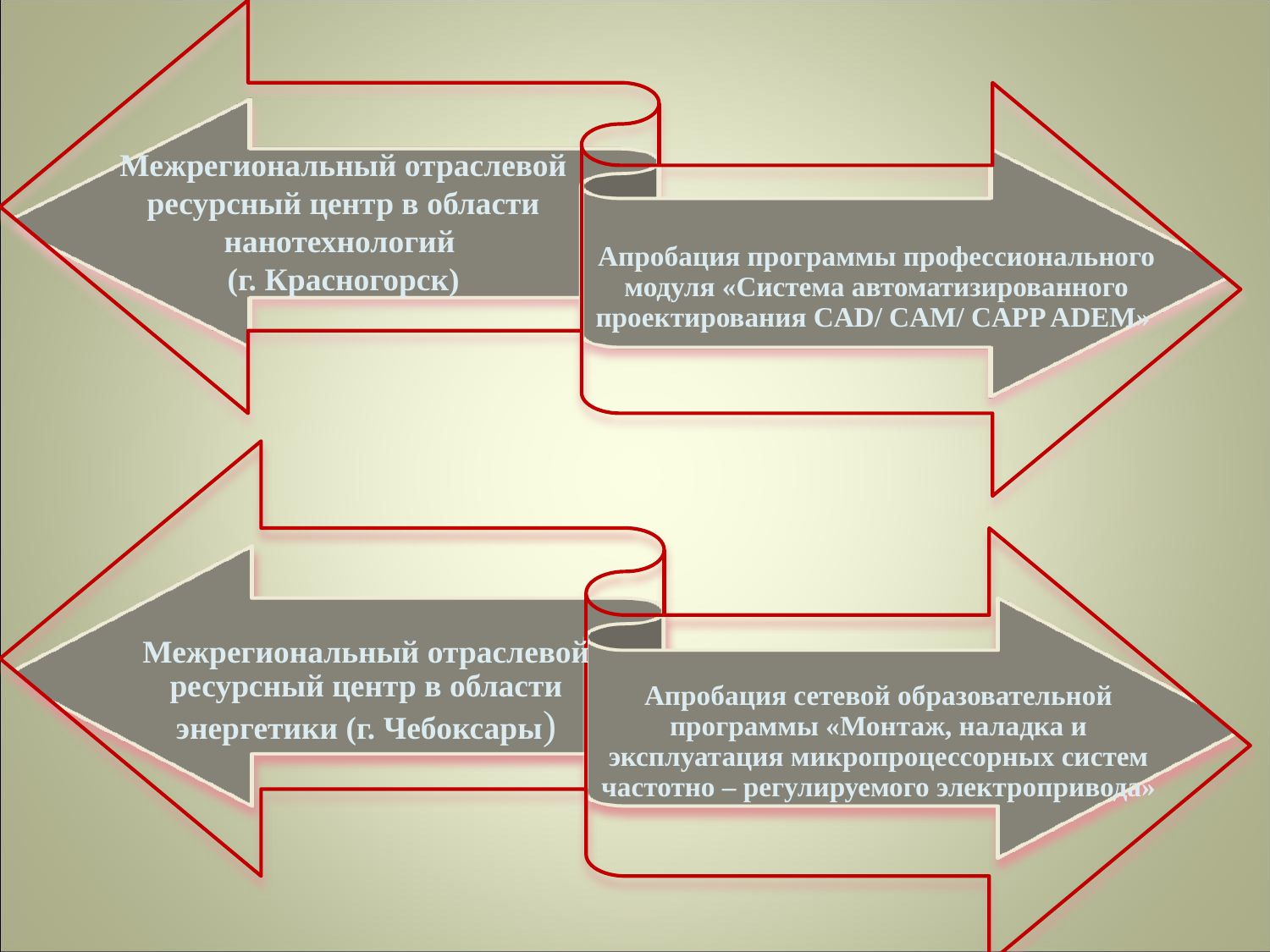

Межрегиональный отраслевой ресурсный центр в области нанотехнологий
(г. Красногорск)
Апробация программы профессионального модуля «Система автоматизированного проектирования CAD/ CAM/ CAPP ADEM»

Межрегиональный отраслевой ресурсный центр в области энергетики (г. Чебоксары)
Апробация сетевой образовательной программы «Монтаж, наладка и эксплуатация микропроцессорных систем частотно – регулируемого электропривода»
#